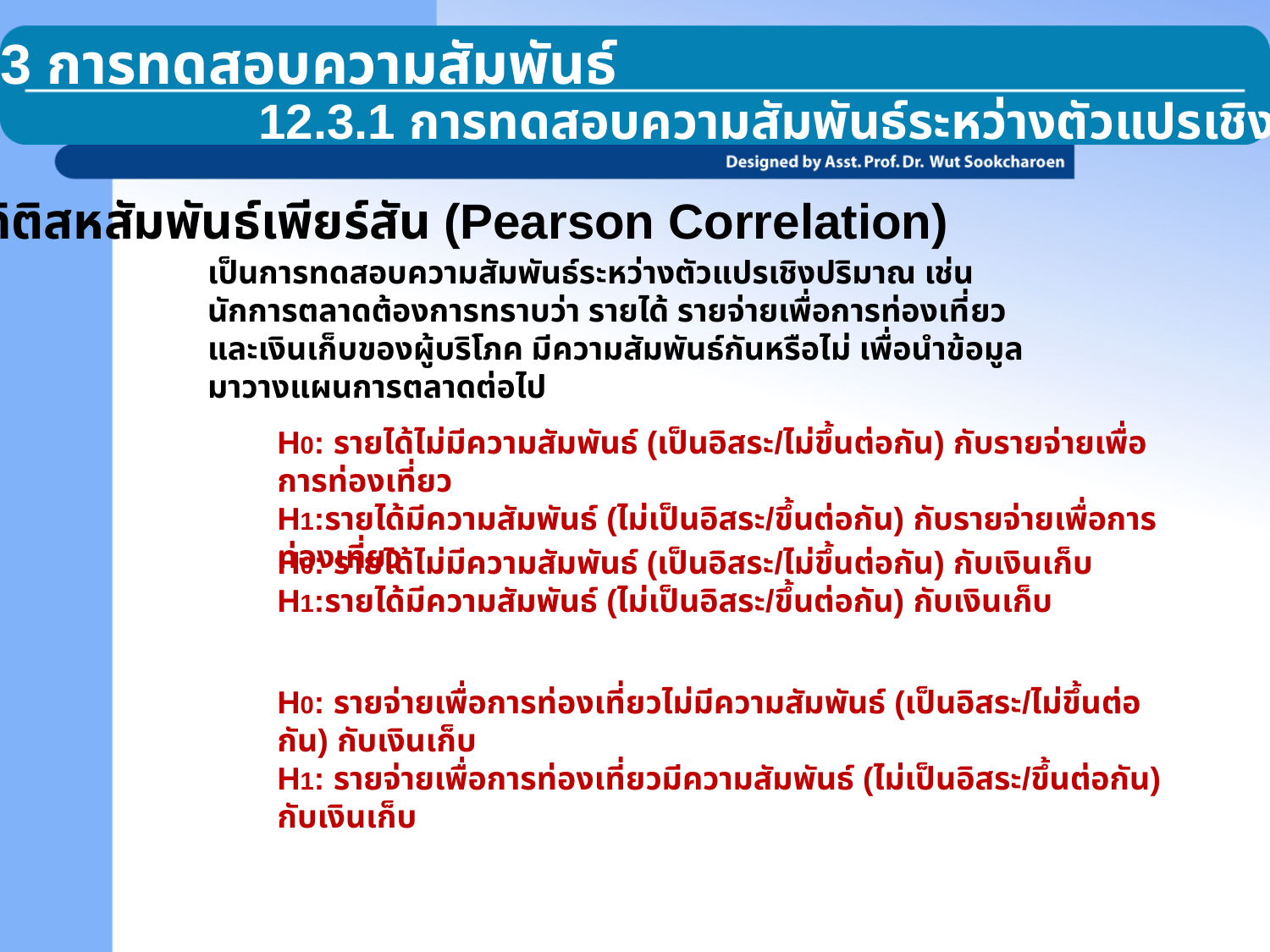

12.3 การทดสอบความสัมพันธ์
12.3.1 การทดสอบความสัมพันธ์ระหว่างตัวแปรเชิงปริมาณ
สถิติสหสัมพันธ์เพียร์สัน (Pearson Correlation)
เป็นการทดสอบความสัมพันธ์ระหว่างตัวแปรเชิงปริมาณ เช่น นักการตลาดต้องการทราบว่า รายได้ รายจ่ายเพื่อการท่องเที่ยว และเงินเก็บของผู้บริโภค มีความสัมพันธ์กันหรือไม่ เพื่อนำข้อมูลมาวางแผนการตลาดต่อไป
H0: รายได้ไม่มีความสัมพันธ์ (เป็นอิสระ/ไม่ขึ้นต่อกัน) กับรายจ่ายเพื่อการท่องเที่ยว
H1:รายได้มีความสัมพันธ์ (ไม่เป็นอิสระ/ขึ้นต่อกัน) กับรายจ่ายเพื่อการท่องเที่ยว
H0: รายได้ไม่มีความสัมพันธ์ (เป็นอิสระ/ไม่ขึ้นต่อกัน) กับเงินเก็บ
H1:รายได้มีความสัมพันธ์ (ไม่เป็นอิสระ/ขึ้นต่อกัน) กับเงินเก็บ
H0: รายจ่ายเพื่อการท่องเที่ยวไม่มีความสัมพันธ์ (เป็นอิสระ/ไม่ขึ้นต่อกัน) กับเงินเก็บ
H1: รายจ่ายเพื่อการท่องเที่ยวมีความสัมพันธ์ (ไม่เป็นอิสระ/ขึ้นต่อกัน) กับเงินเก็บ